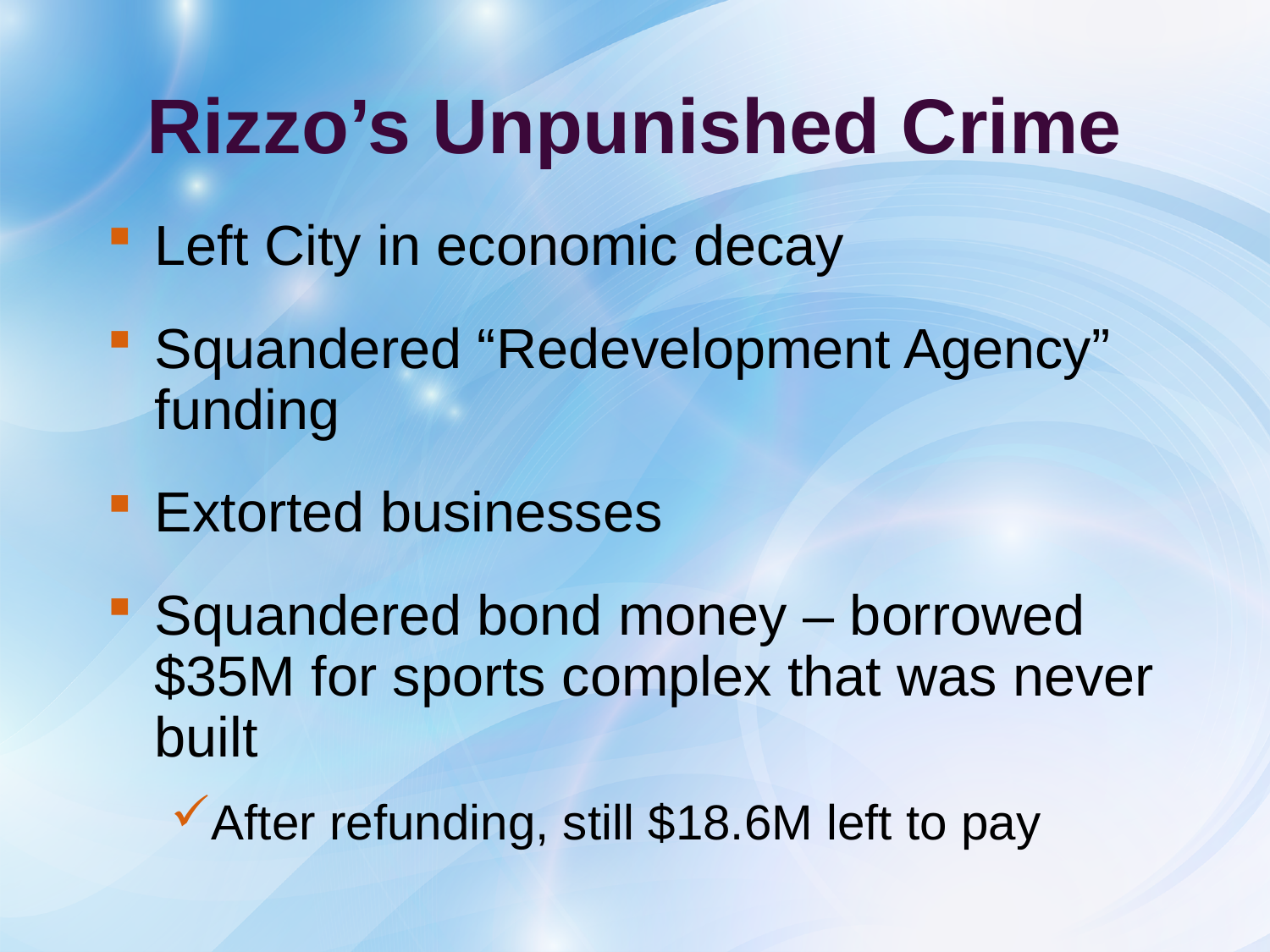

# Rizzo’s Unpunished Crime
Left City in economic decay
Squandered “Redevelopment Agency” funding
Extorted businesses
Squandered bond money – borrowed $35M for sports complex that was never built
After refunding, still $18.6M left to pay